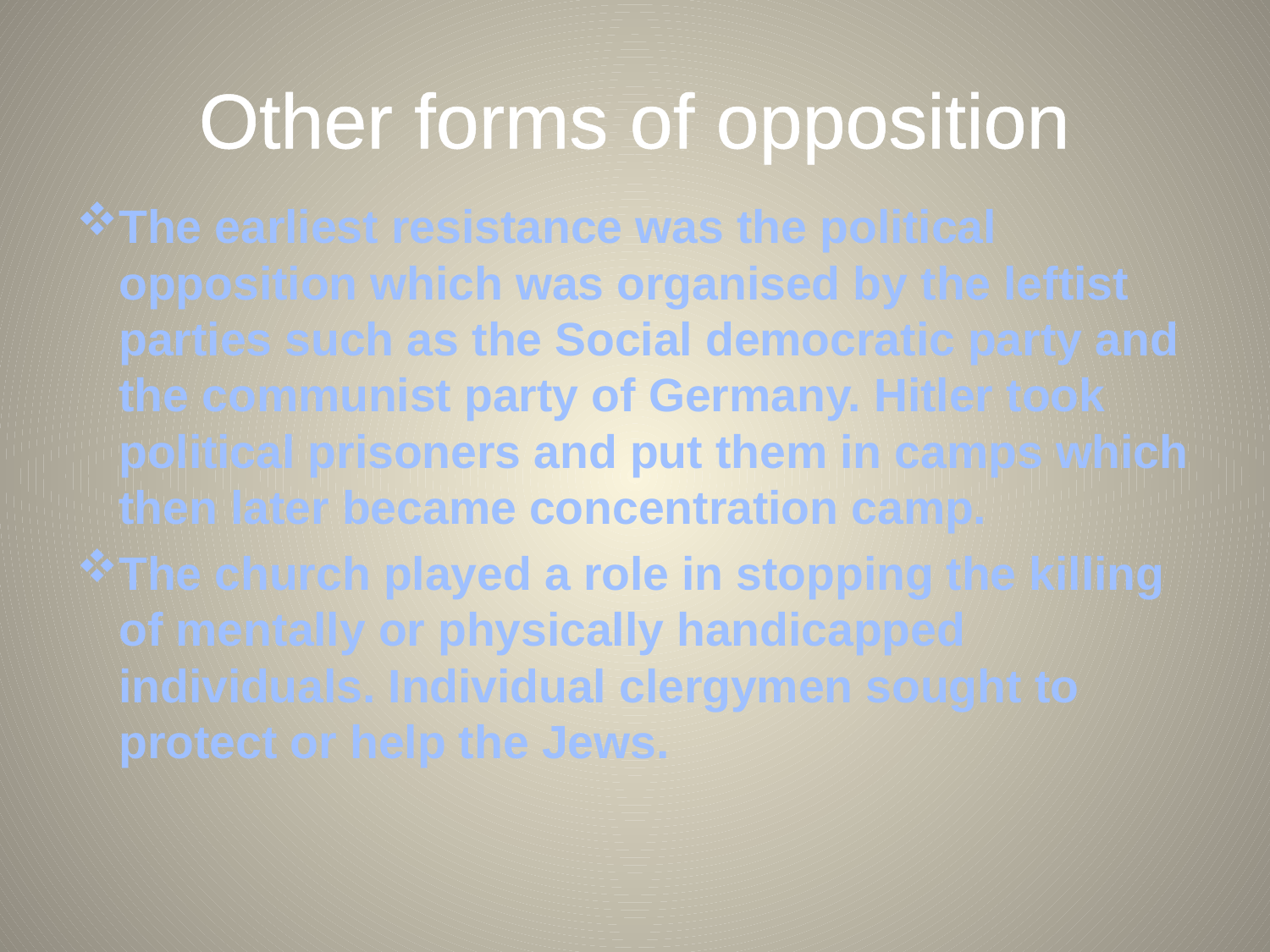

# Other forms of opposition
The earliest resistance was the political opposition which was organised by the leftist parties such as the Social democratic party and the communist party of Germany. Hitler took political prisoners and put them in camps which then later became concentration camp.
The church played a role in stopping the killing of mentally or physically handicapped individuals. Individual clergymen sought to protect or help the Jews.